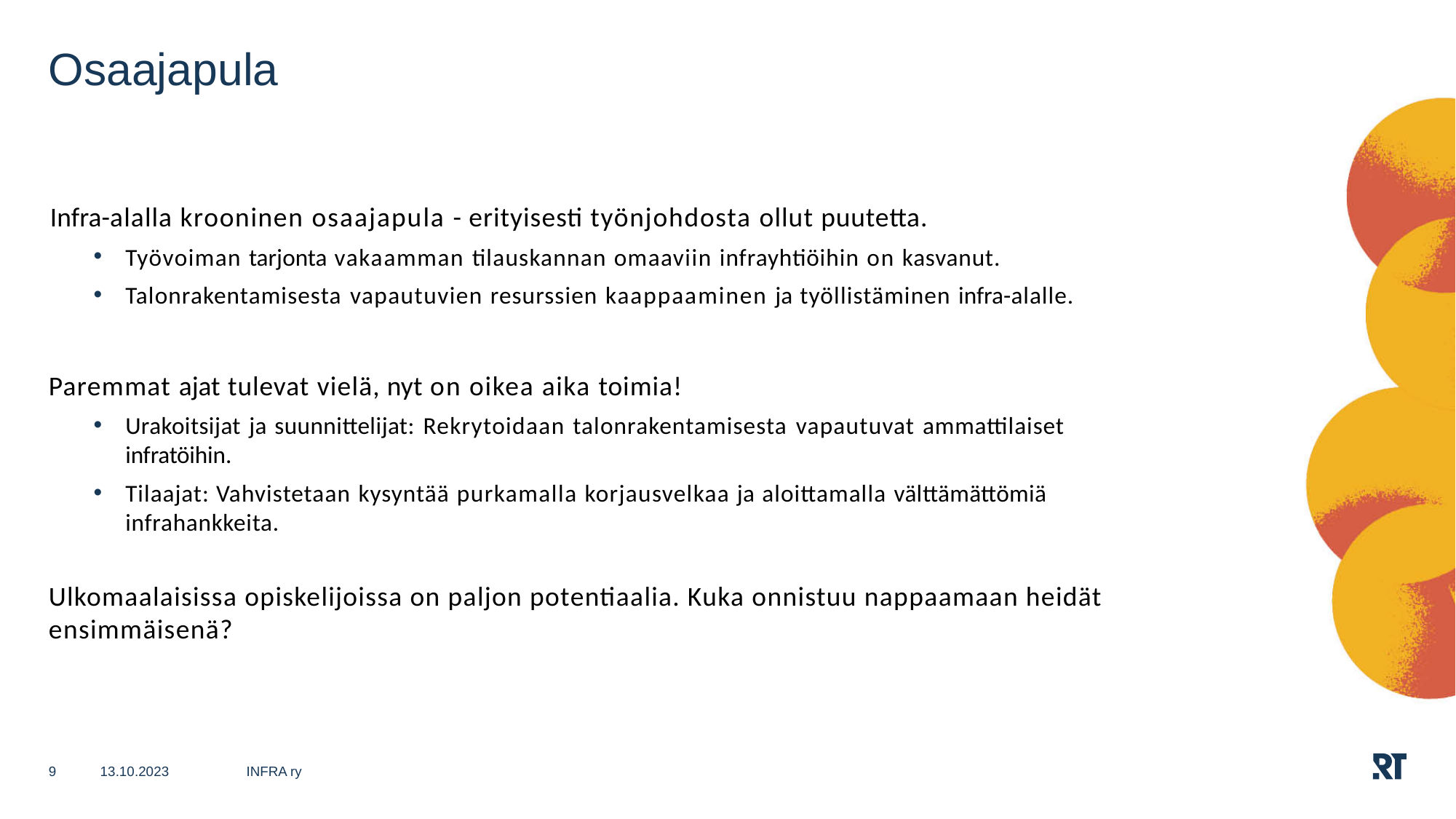

# Osaajapula
Infra-alalla krooninen osaajapula - erityisesti työnjohdosta ollut puutetta.
Työvoiman tarjonta vakaamman tilauskannan omaaviin infrayhtiöihin on kasvanut.
Talonrakentamisesta vapautuvien resurssien kaappaaminen ja työllistäminen infra-alalle.

Paremmat ajat tulevat vielä, nyt on oikea aika toimia!
Urakoitsijat ja suunnittelijat: Rekrytoidaan talonrakentamisesta vapautuvat ammattilaiset infratöihin.
Tilaajat: Vahvistetaan kysyntää purkamalla korjausvelkaa ja aloittamalla välttämättömiä infrahankkeita.

Ulkomaalaisissa opiskelijoissa on paljon potentiaalia. Kuka onnistuu nappaamaan heidät ensimmäisenä?
9
13.10.2023
INFRA ry